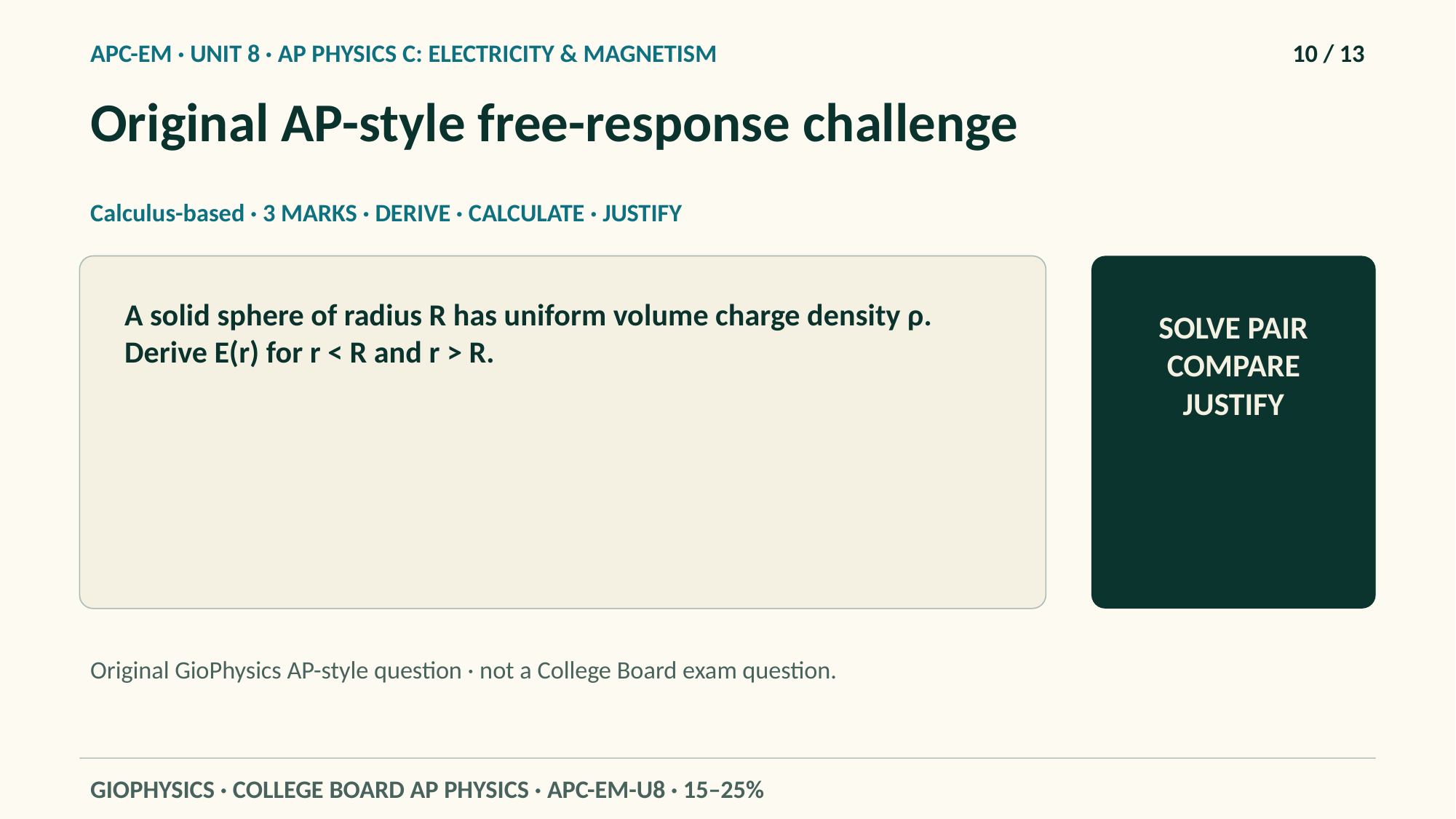

APC-EM · UNIT 8 · AP PHYSICS C: ELECTRICITY & MAGNETISM
10 / 13
Original AP-style free-response challenge
Calculus-based · 3 MARKS · DERIVE · CALCULATE · JUSTIFY

A solid sphere of radius R has uniform volume charge density ρ. Derive E(r) for r < R and r > R.
SOLVE PAIR COMPARE JUSTIFY
Original GioPhysics AP-style question · not a College Board exam question.

GIOPHYSICS · COLLEGE BOARD AP PHYSICS · APC-EM-U8 · 15–25%